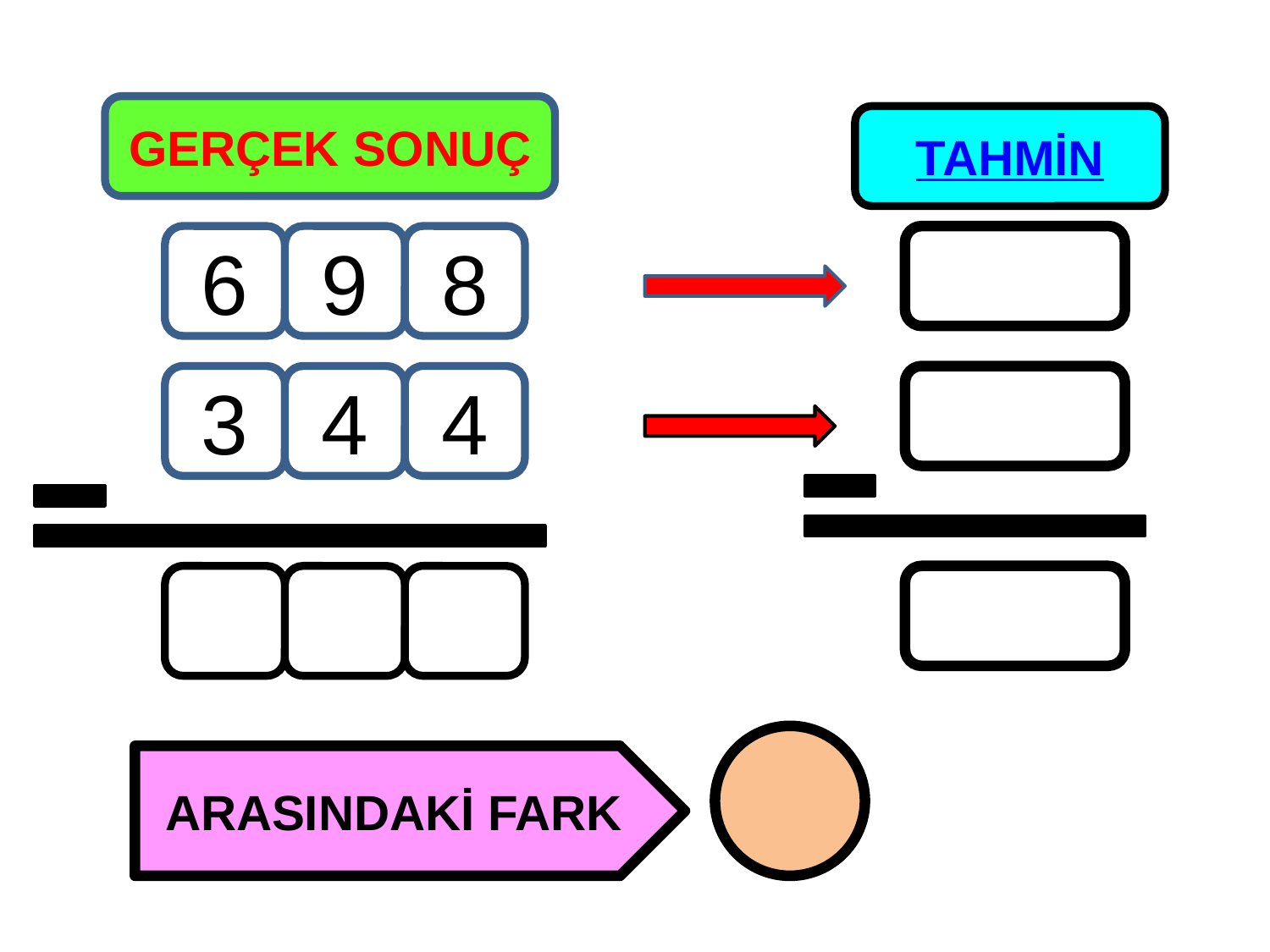

GERÇEK SONUÇ
TAHMİN
6
9
8

3
4
4

ARASINDAKİ FARK